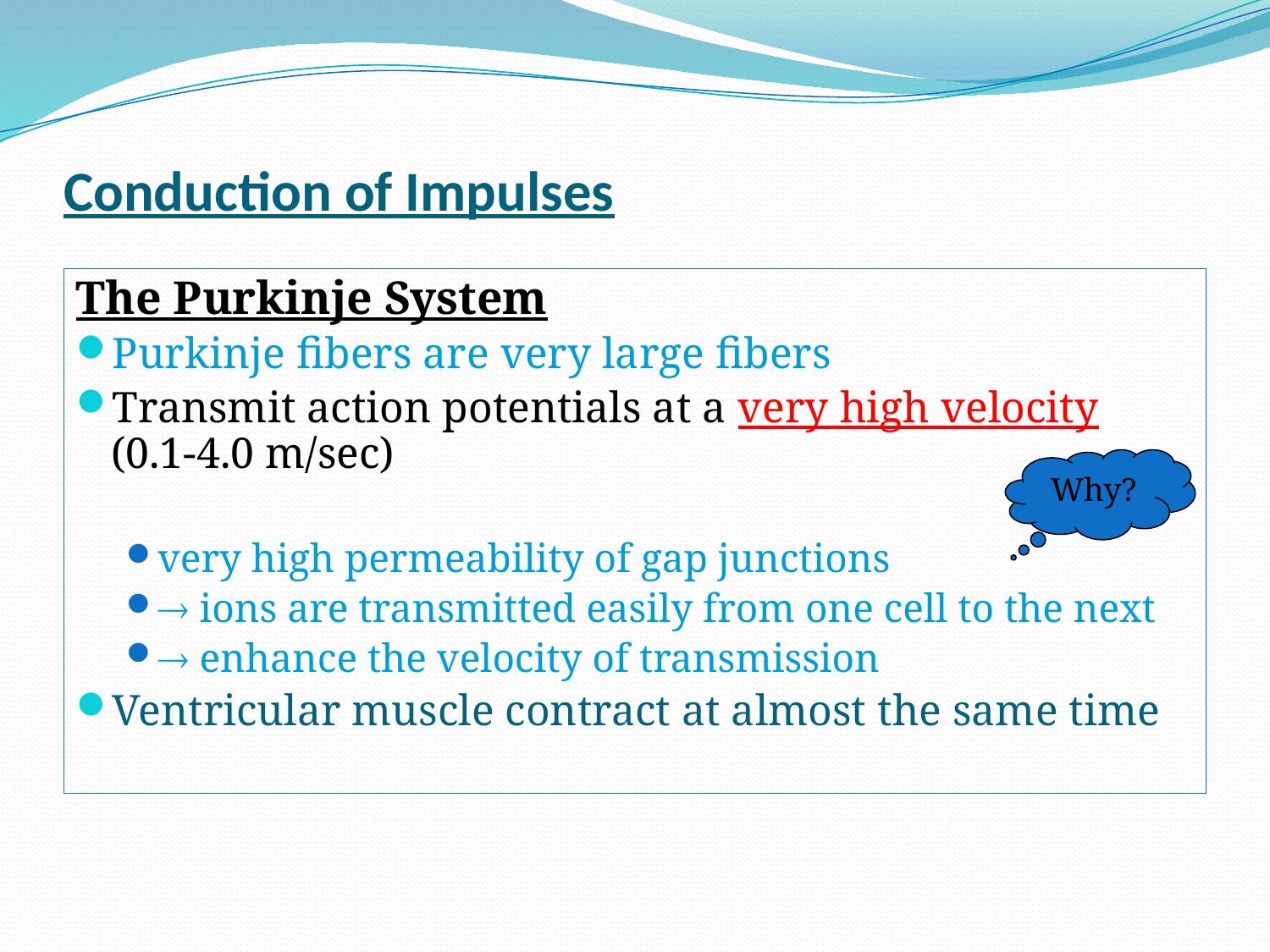

# Conduction of Impulses
The Purkinje System
Purkinje fibers are very large fibers
Transmit action potentials at a very high velocity     (0.1-4.0 m/sec)

very high permeability of gap junctions
→ ions are transmitted easily from one cell to the next
→ enhance the velocity of transmission
Ventricular muscle contract at almost the same time
Why?